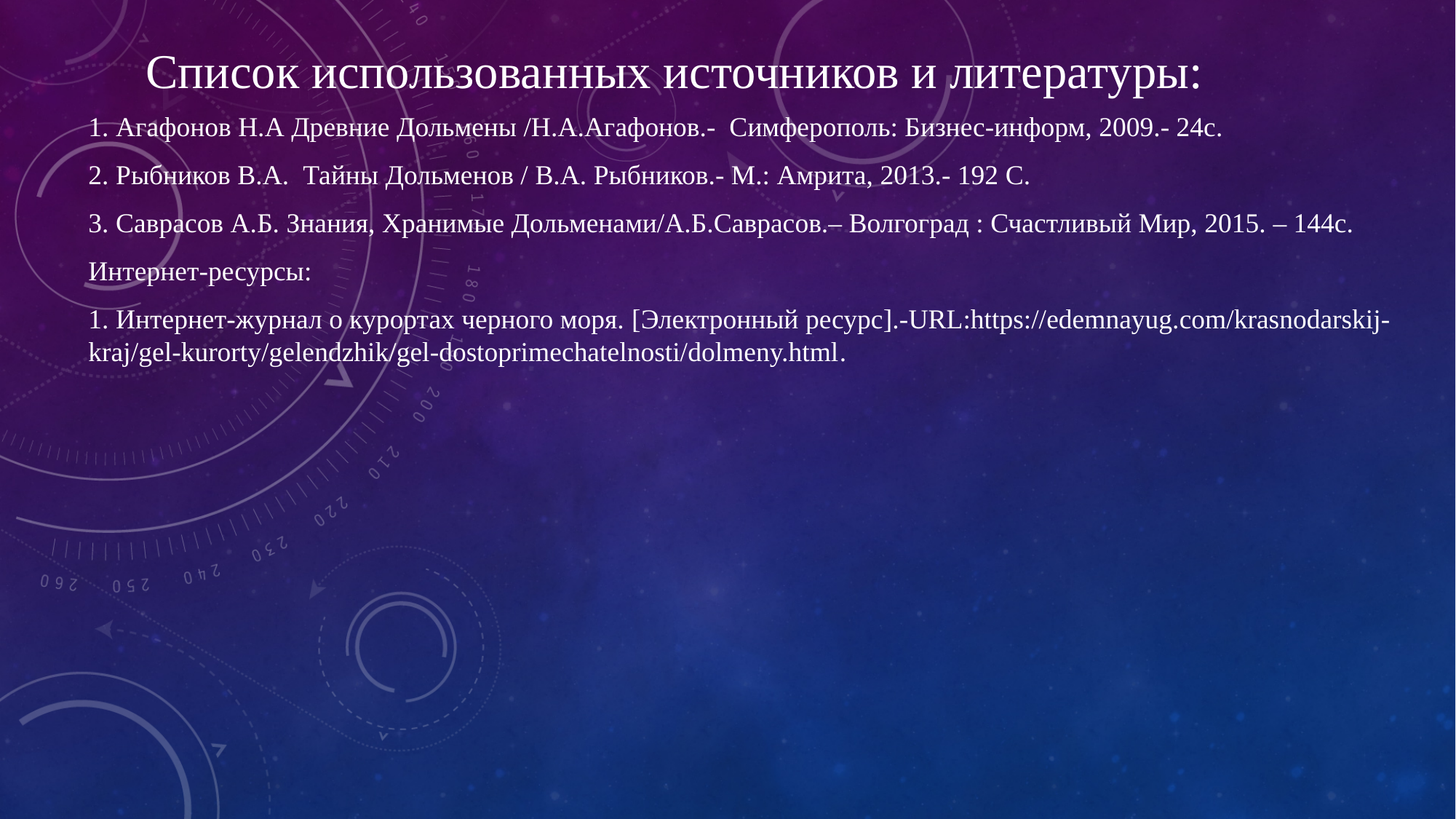

# Список использованных источников и литературы:
1. Агафонов Н.А Древние Дольмены /Н.А.Агафонов.-  Симферополь: Бизнес-информ, 2009.- 24с.
2. Рыбников В.А.  Тайны Дольменов / В.А. Рыбников.- М.: Амрита, 2013.- 192 С.
3. Саврасов А.Б. Знания, Хранимые Дольменами/А.Б.Саврасов.– Волгоград : Счастливый Мир, 2015. – 144с.
Интернет-ресурсы:
1. Интернет-журнал о курортах черного моря. [Электронный ресурс].-URL:https://edemnayug.com/krasnodarskij-kraj/gel-kurorty/gelendzhik/gel-dostoprimechatelnosti/dolmeny.html.